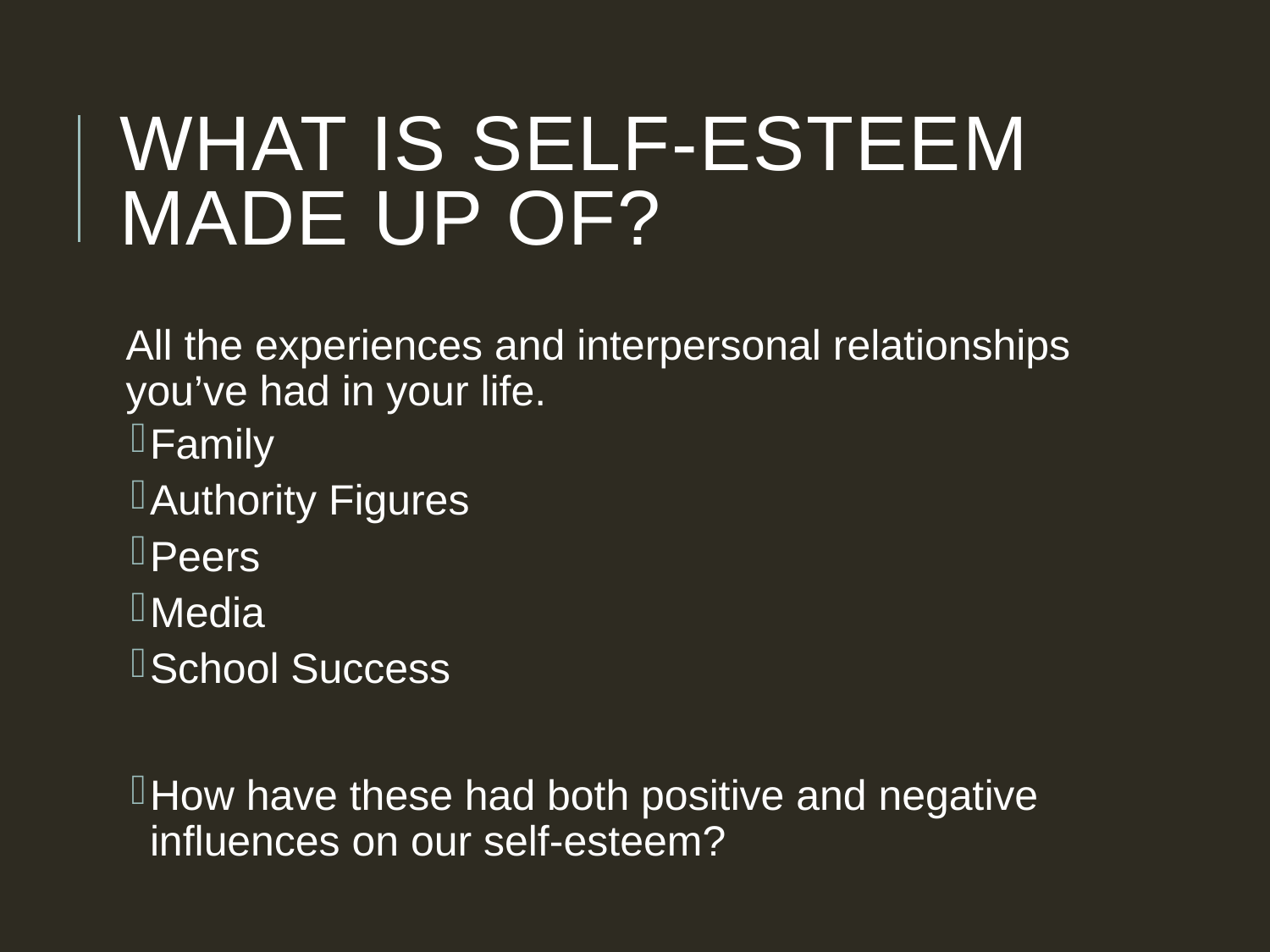

# What is Self-Esteem made up of?
All the experiences and interpersonal relationships you’ve had in your life.
Family
Authority Figures
Peers
Media
School Success

How have these had both positive and negative influences on our self-esteem?